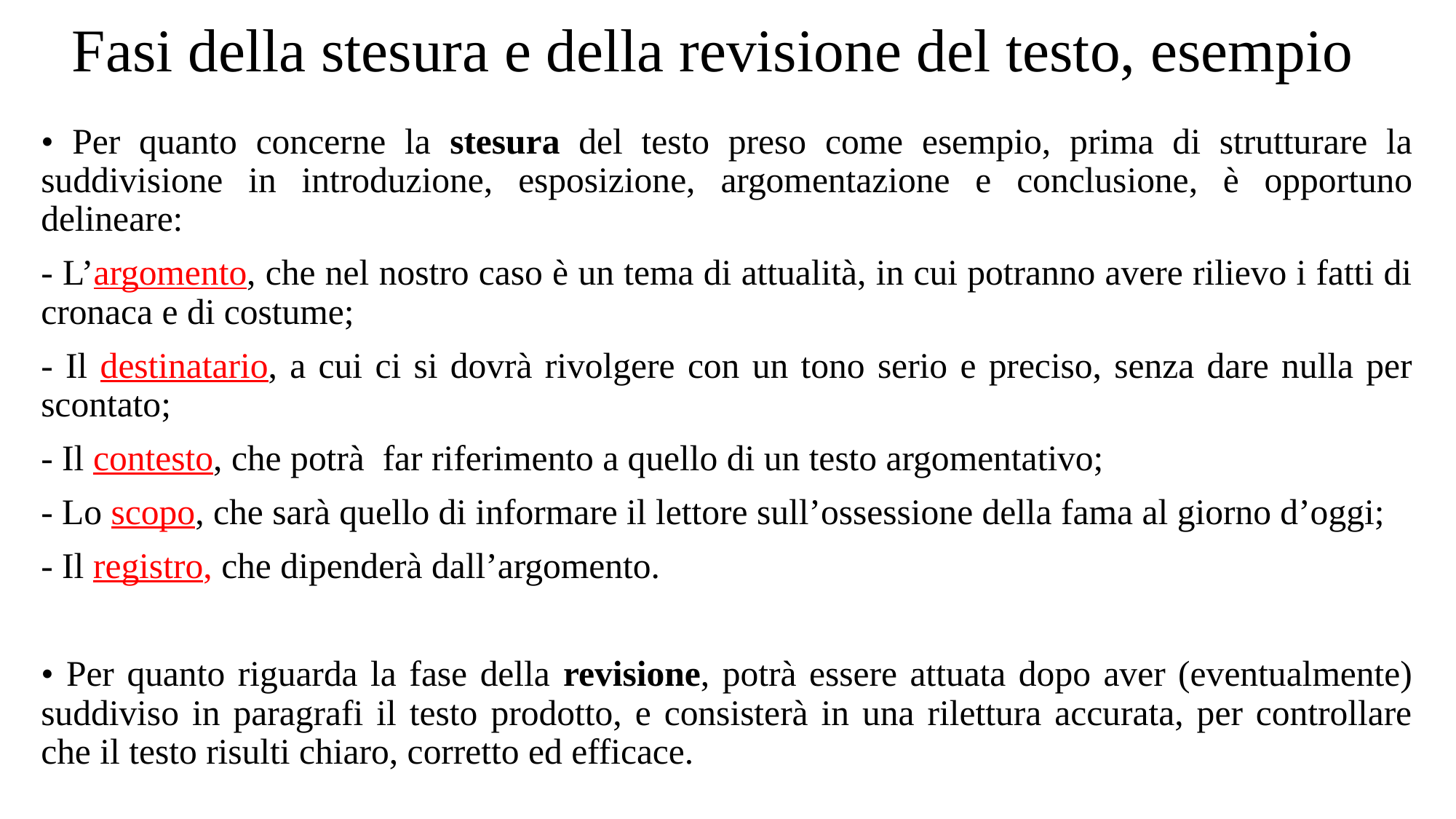

# Fasi della stesura e della revisione del testo, esempio
• Per quanto concerne la stesura del testo preso come esempio, prima di strutturare la suddivisione in introduzione, esposizione, argomentazione e conclusione, è opportuno delineare:
- L’argomento, che nel nostro caso è un tema di attualità, in cui potranno avere rilievo i fatti di cronaca e di costume;
- Il destinatario, a cui ci si dovrà rivolgere con un tono serio e preciso, senza dare nulla per scontato;
- Il contesto, che potrà  far riferimento a quello di un testo argomentativo;
- Lo scopo, che sarà quello di informare il lettore sull’ossessione della fama al giorno d’oggi;
- Il registro, che dipenderà dall’argomento.

• Per quanto riguarda la fase della revisione, potrà essere attuata dopo aver (eventualmente) suddiviso in paragrafi il testo prodotto, e consisterà in una rilettura accurata, per controllare che il testo risulti chiaro, corretto ed efficace.